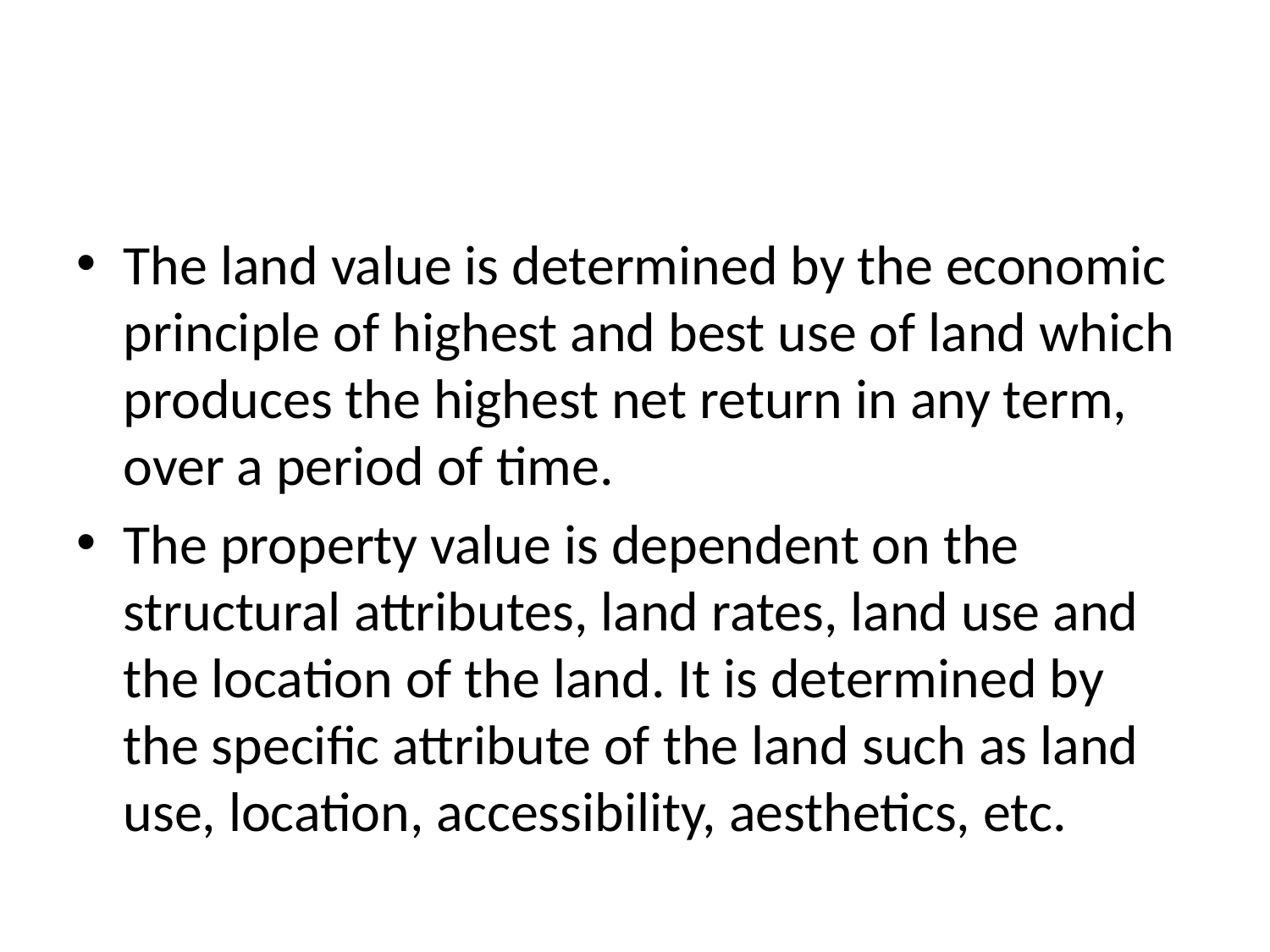

#
The land value is determined by the economic principle of highest and best use of land which produces the highest net return in any term, over a period of time.
The property value is dependent on the structural attributes, land rates, land use and the location of the land. It is determined by the specific attribute of the land such as land use, location, accessibility, aesthetics, etc.